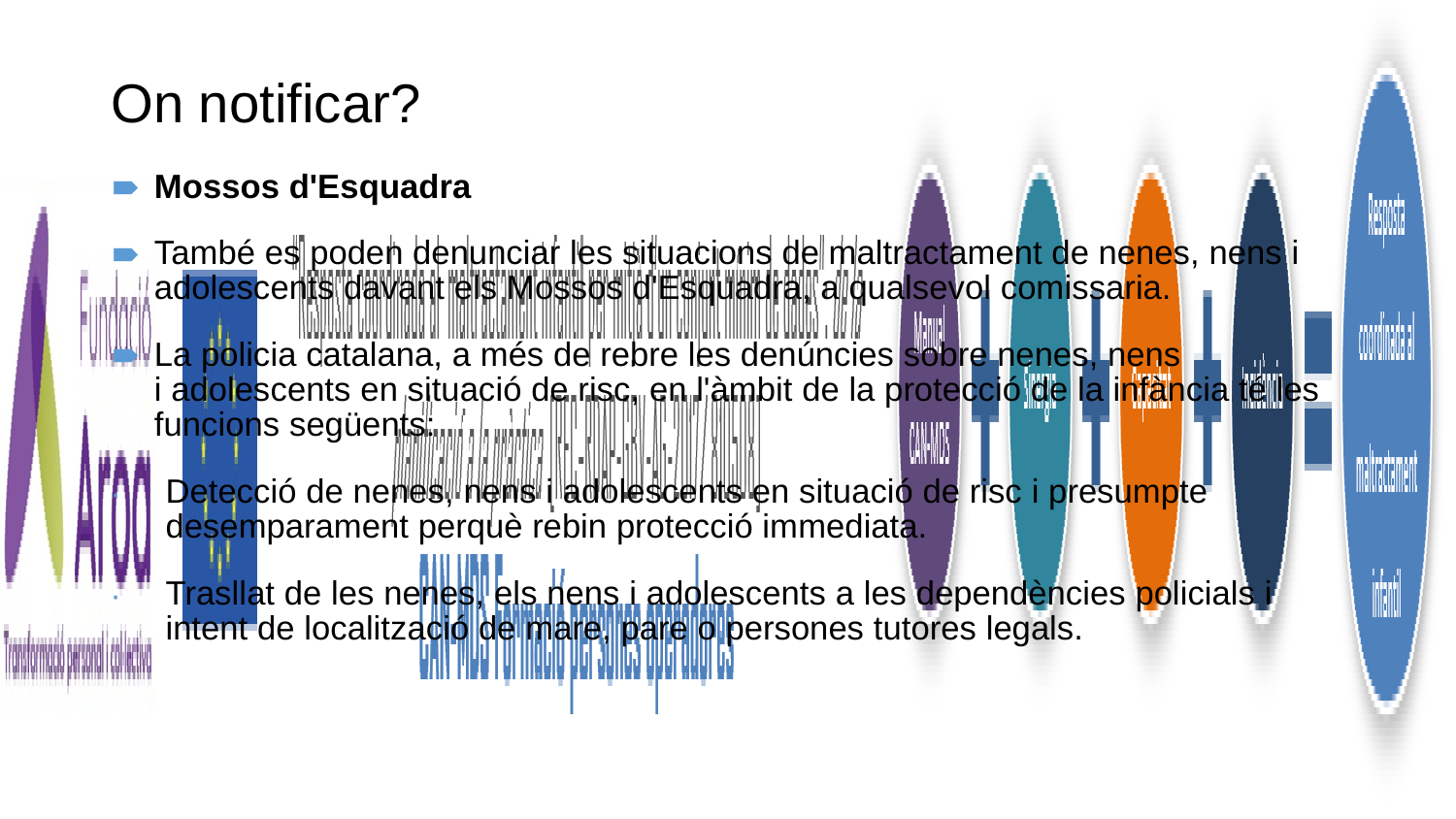

# On notificar?
Mossos d'Esquadra
També es poden denunciar les situacions de maltractament de nenes, nens i adolescents davant els Mossos d'Esquadra, a qualsevol comissaria.
La policia catalana, a més de rebre les denúncies sobre nenes, nens i adolescents en situació de risc, en l'àmbit de la protecció de la infància té les funcions següents:
Detecció de nenes, nens i adolescents en situació de risc i presumpte desemparament perquè rebin protecció immediata.
Trasllat de les nenes, els nens i adolescents a les dependències policials i intent de localització de mare, pare o persones tutores legals.